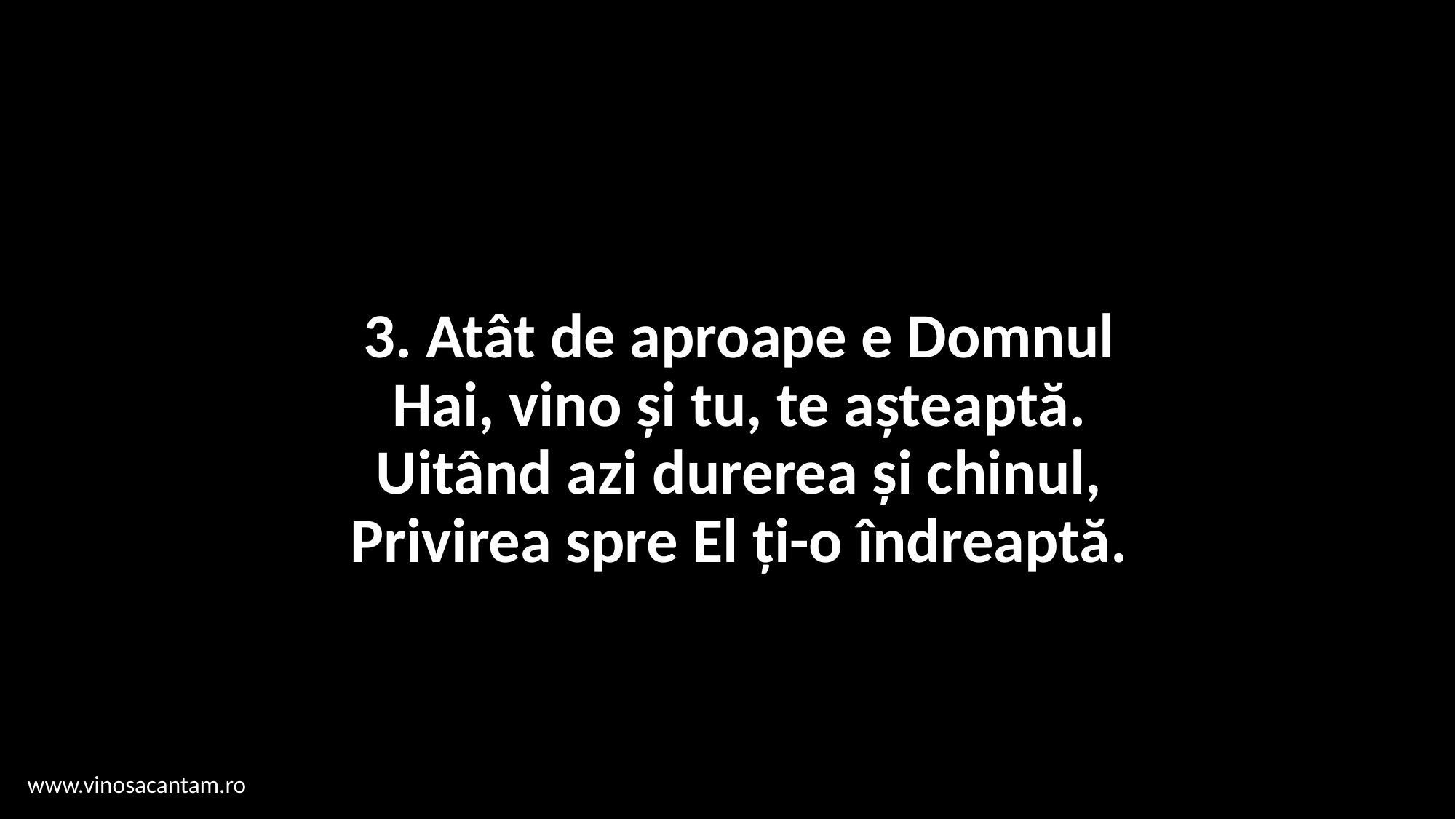

# 3. Atât de aproape e Domnul Hai, vino și tu, te așteaptă. Uitând azi durerea și chinul, Privirea spre El ți-o îndreaptă.
www.vinosacantam.ro